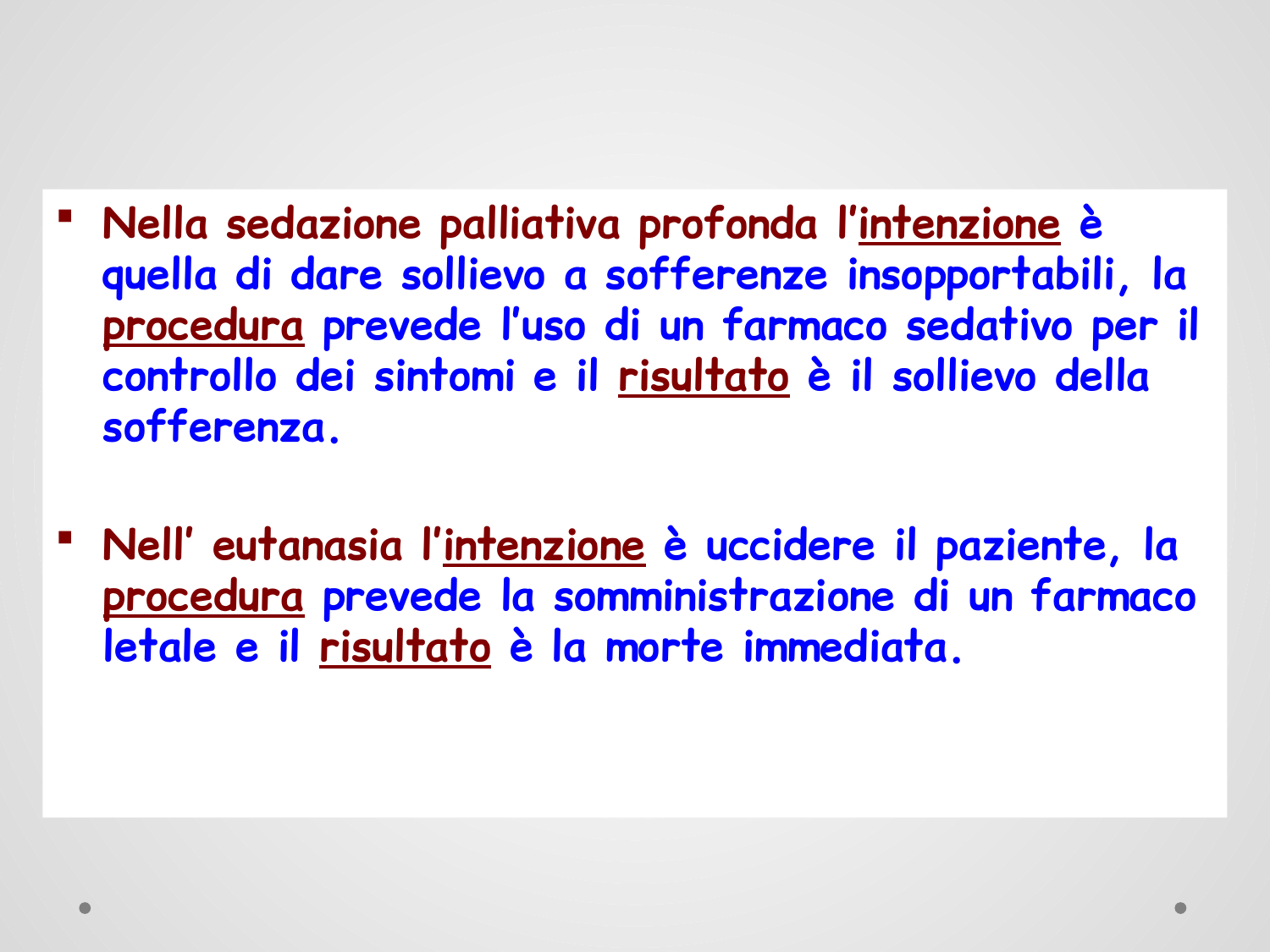

Nella sedazione palliativa profonda l’intenzione è quella di dare sollievo a sofferenze insopportabili, la procedura prevede l’uso di un farmaco sedativo per il controllo dei sintomi e il risultato è il sollievo della sofferenza.

Nell’ eutanasia l’intenzione è uccidere il paziente, la procedura prevede la somministrazione di un farmaco letale e il risultato è la morte immediata.